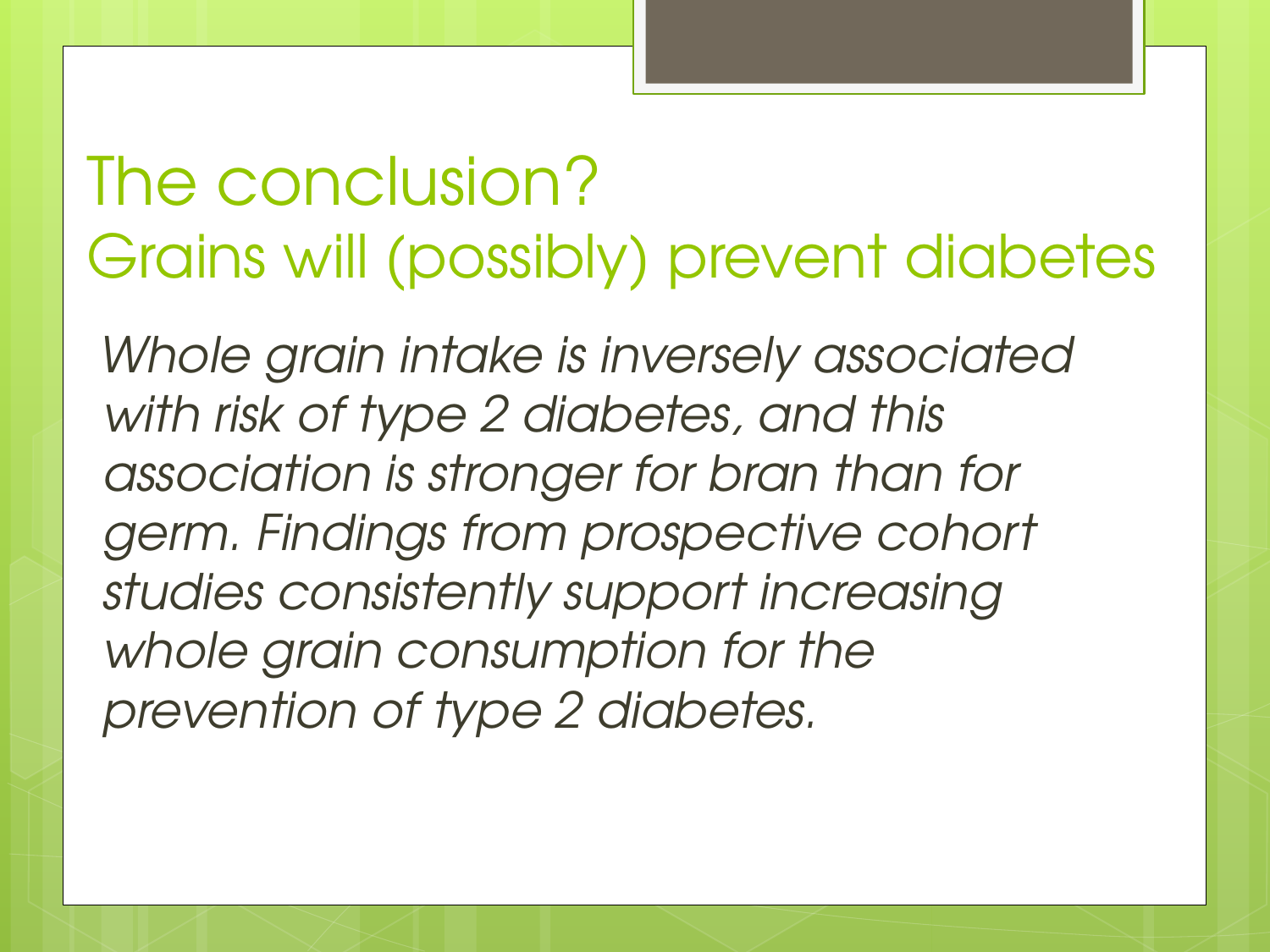

# The conclusion? Grains will (possibly) prevent diabetes
   Whole grain intake is inversely associated with risk of type 2 diabetes, and this association is stronger for bran than for germ. Findings from prospective cohort studies consistently support increasing whole grain consumption for the prevention of type 2 diabetes.